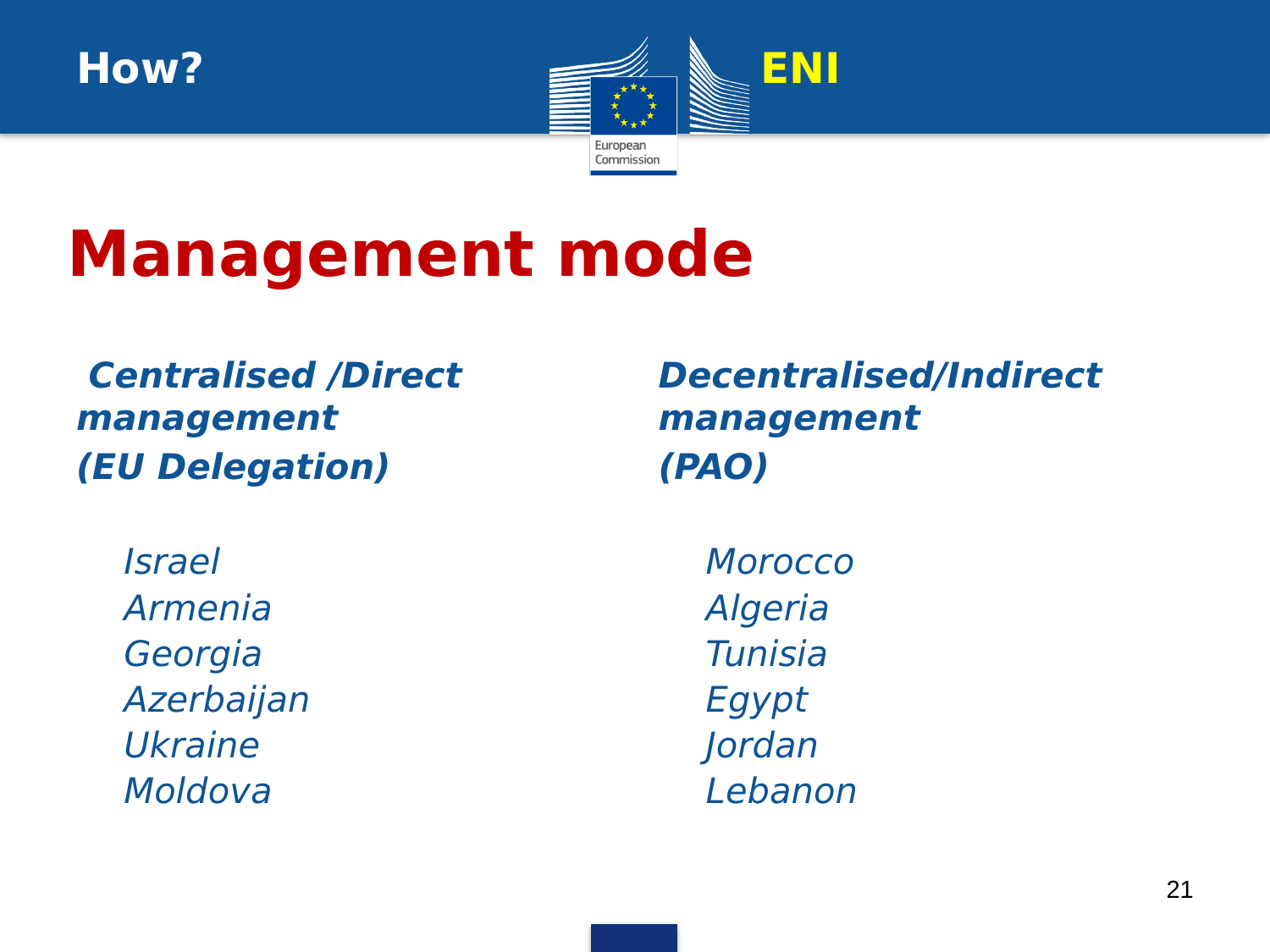

How?					ENI
# Management mode
 Centralised /Direct management
(EU Delegation)

Israel
Armenia
Georgia
Azerbaijan
Ukraine
Moldova

Decentralised/Indirect management
(PAO)

Morocco
Algeria
Tunisia
Egypt
Jordan
Lebanon

21